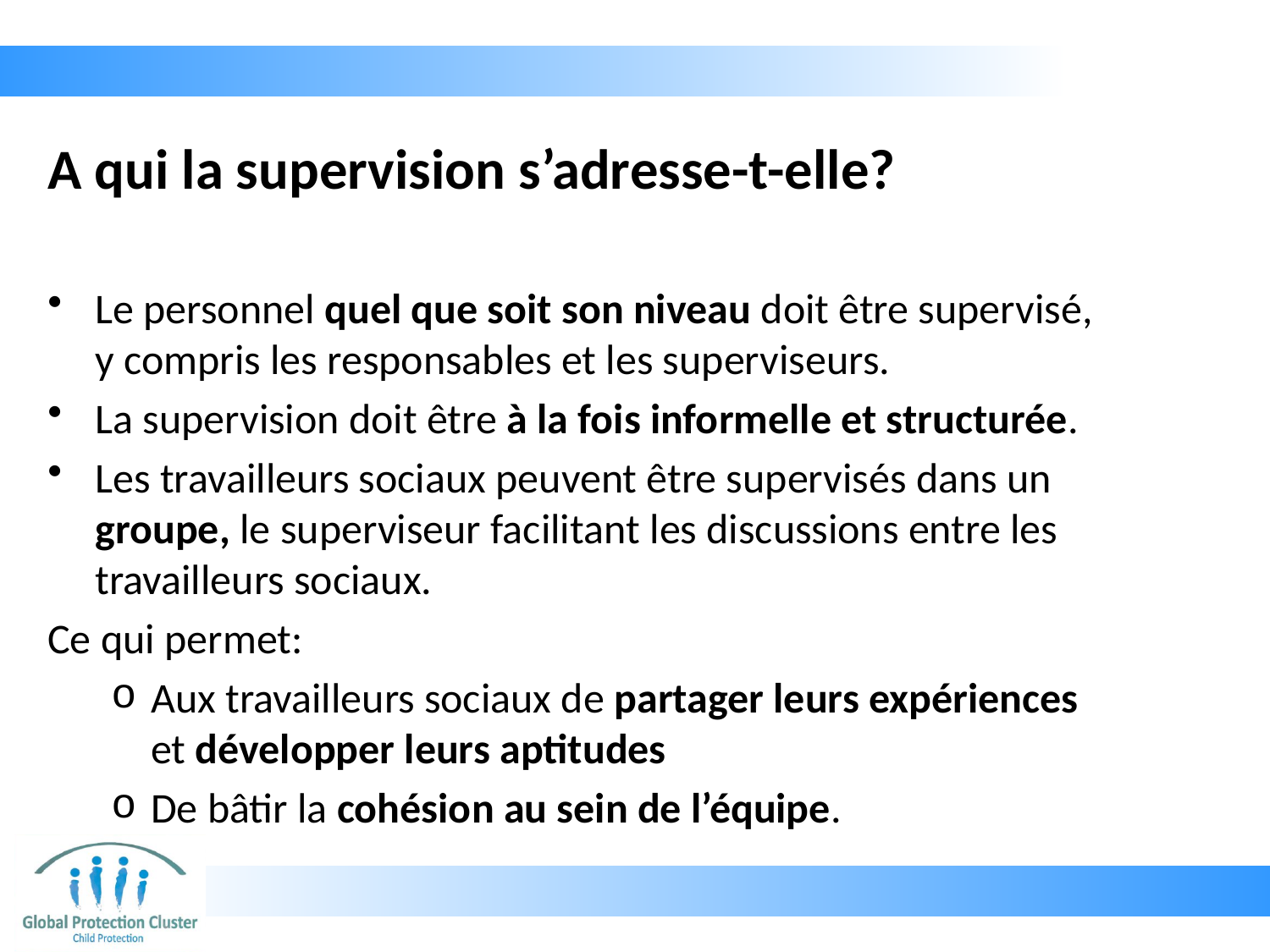

# A qui la supervision s’adresse-t-elle?

Le personnel quel que soit son niveau doit être supervisé, y compris les responsables et les superviseurs.
La supervision doit être à la fois informelle et structurée.
Les travailleurs sociaux peuvent être supervisés dans un groupe, le superviseur facilitant les discussions entre les travailleurs sociaux.
Ce qui permet:
Aux travailleurs sociaux de partager leurs expériences et développer leurs aptitudes
De bâtir la cohésion au sein de l’équipe.